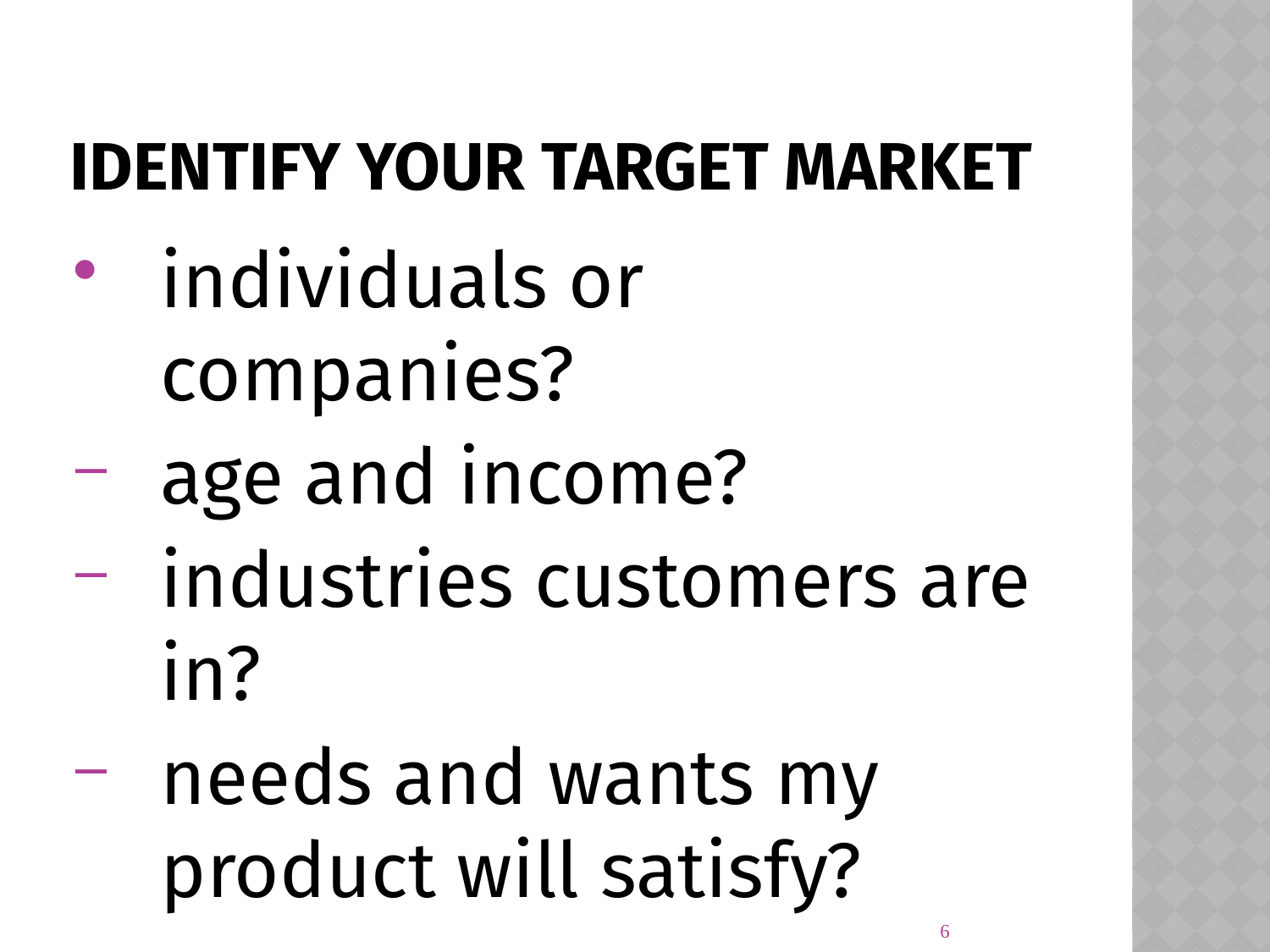

# Identify Your Target Market
individuals or companies?
age and income?
industries customers are in?
needs and wants my product will satisfy?
6